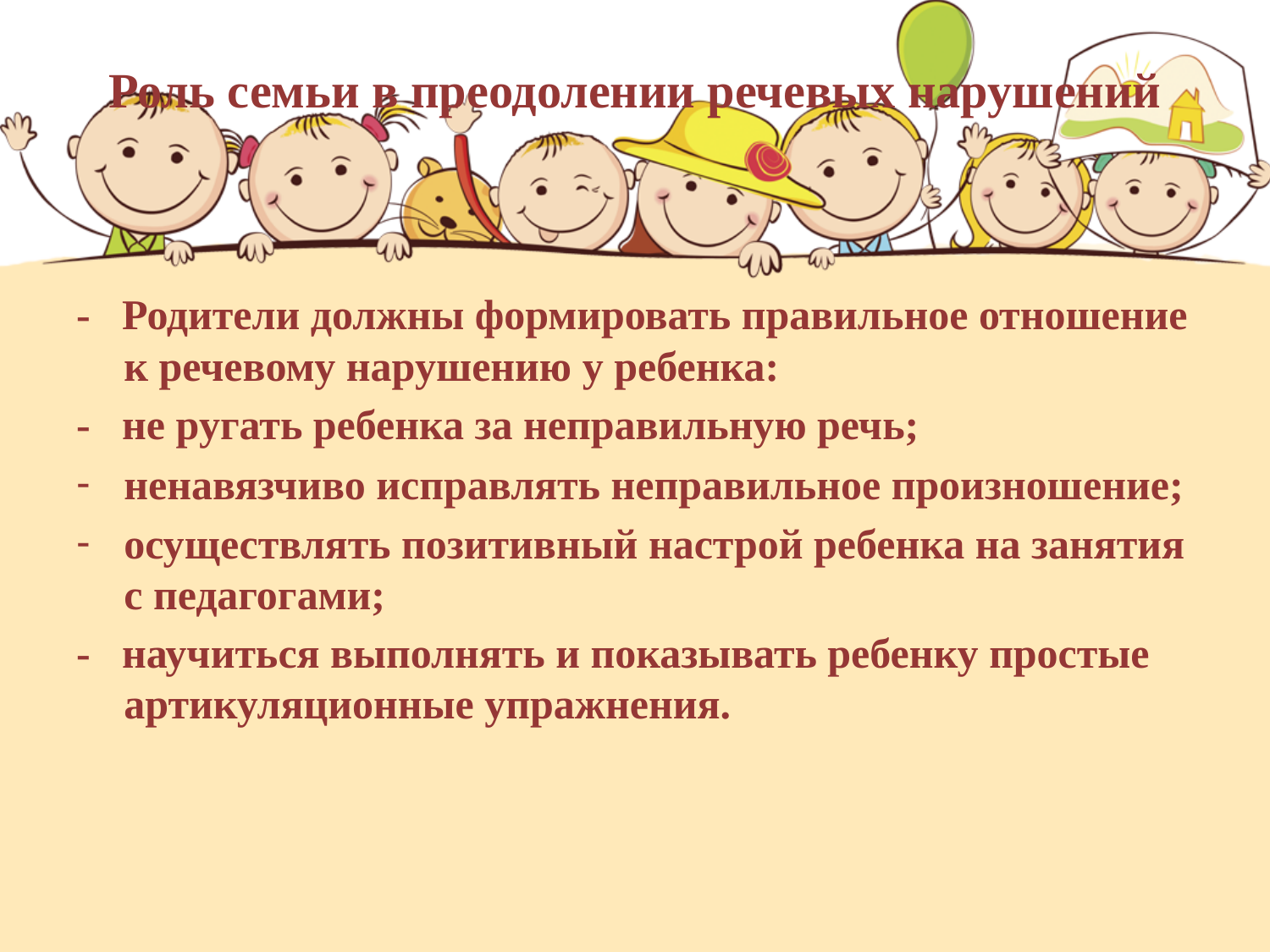

# Роль семьи в преодолении речевых нарушений

-   Родители должны формировать правильное отношение к речевому нарушению у ребенка:
-   не ругать ребенка за неправильную речь;
ненавязчиво исправлять неправильное произношение;
осуществлять позитивный настрой ребенка на занятия с педагогами;
-   научиться выполнять и показывать ребенку простые артикуляционные упражнения.